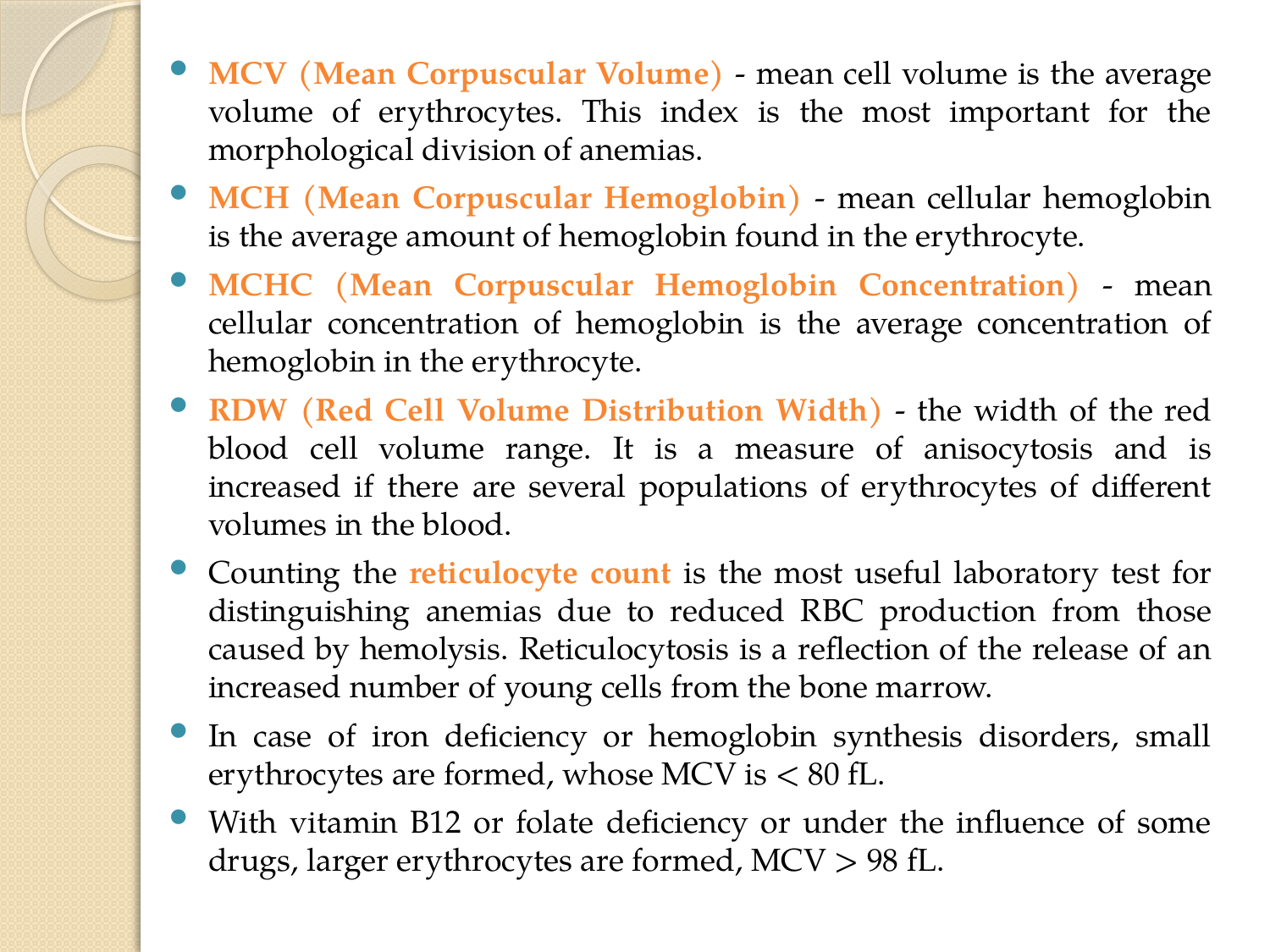

MCV (Mean Corpuscular Volume) - mean cell volume is the average volume of erythrocytes. This index is the most important for the morphological division of anemias.
MCH (Mean Corpuscular Hemoglobin) - mean cellular hemoglobin is the average amount of hemoglobin found in the erythrocyte.
MCHC (Mean Corpuscular Hemoglobin Concentration) - mean cellular concentration of hemoglobin is the average concentration of hemoglobin in the erythrocyte.
RDW (Red Cell Volume Distribution Width) - the width of the red blood cell volume range. It is a measure of anisocytosis and is increased if there are several populations of erythrocytes of different volumes in the blood.
Counting the reticulocyte count is the most useful laboratory test for distinguishing anemias due to reduced RBC production from those caused by hemolysis. Reticulocytosis is a reflection of the release of an increased number of young cells from the bone marrow.
In case of iron deficiency or hemoglobin synthesis disorders, small erythrocytes are formed, whose MCV is < 80 fL.
With vitamin B12 or folate deficiency or under the influence of some drugs, larger erythrocytes are formed, MCV > 98 fL.